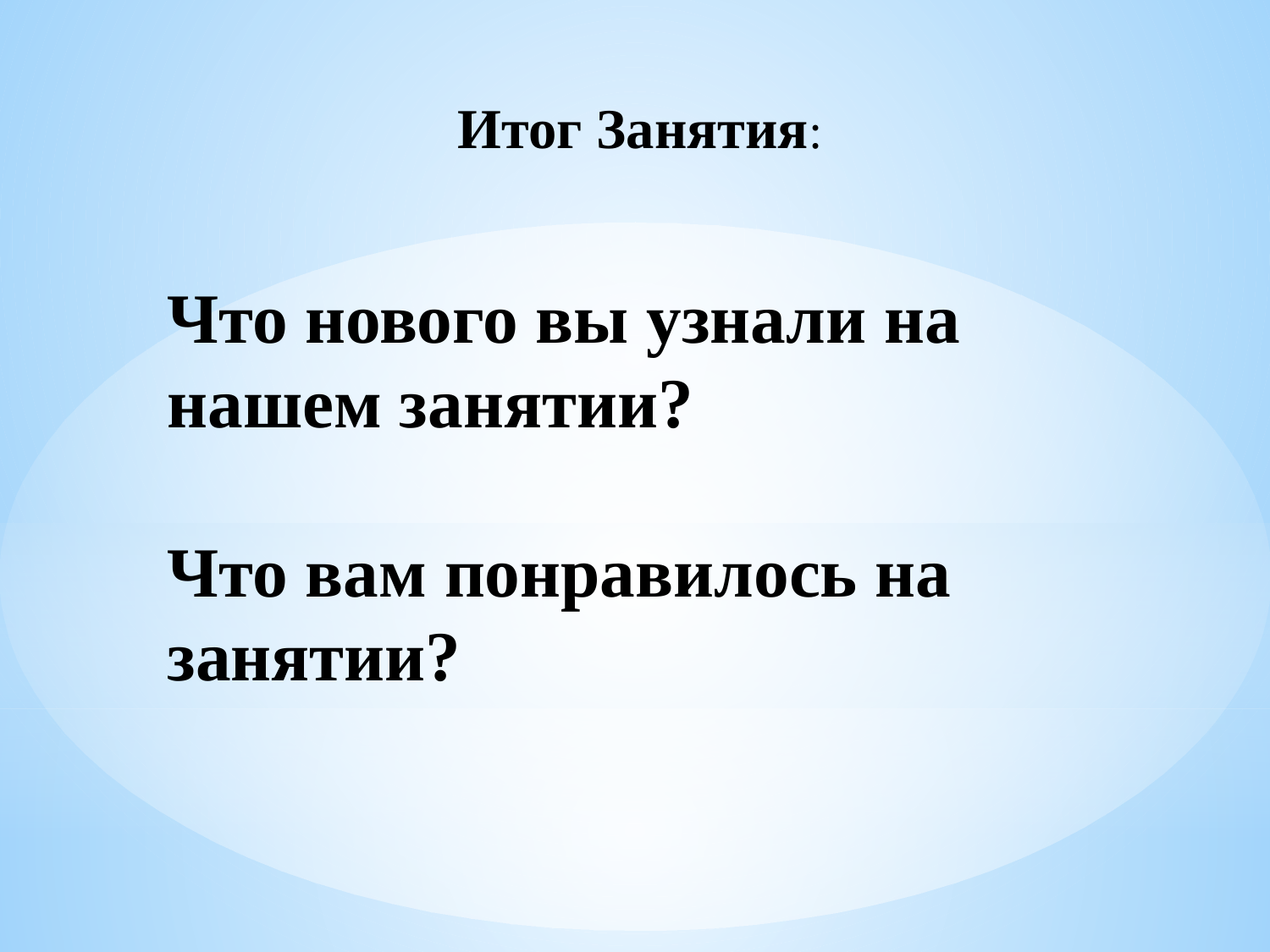

Итог Занятия:

Что нового вы узнали на нашем занятии?

Что вам понравилось на занятии?